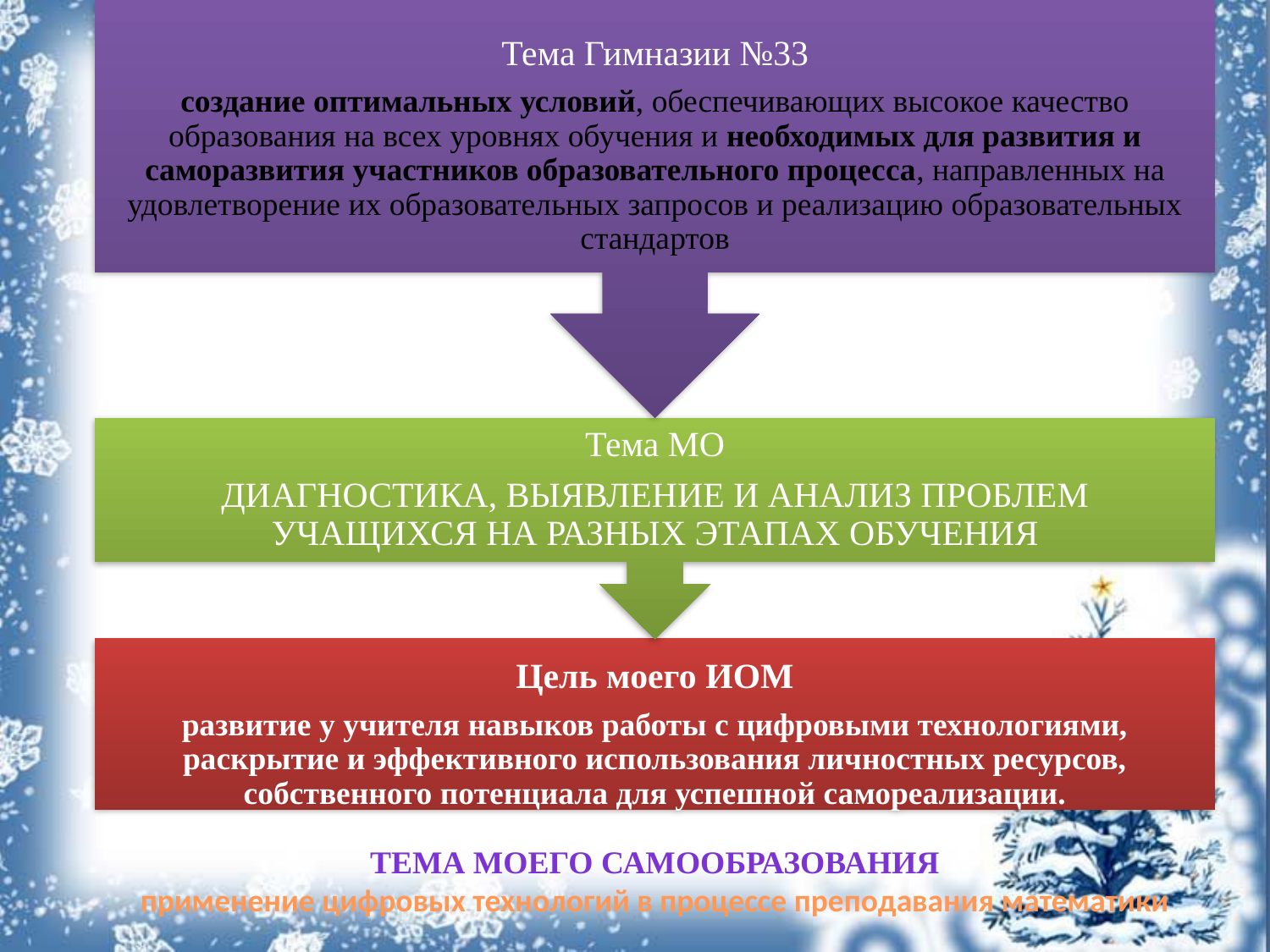

Цель моего ИОМ
развитие у учителя навыков работы с цифровыми технологиями, раскрытие и эффективного использования личностных ресурсов, собственного потенциала для успешной самореализации.

Тема МО
ДИАГНОСТИКА, ВЫЯВЛЕНИЕ И АНАЛИЗ ПРОБЛЕМ УЧАЩИХСЯ НА РАЗНЫХ ЭТАПАХ ОБУЧЕНИЯ

Тема Гимназии №33
создание оптимальных условий, обеспечивающих высокое качество образования на всех уровнях обучения и необходимых для развития и саморазвития участников образовательного процесса, направленных на удовлетворение их образовательных запросов и реализацию образовательных стандартов

Тема моего самообразования
применение цифровых технологий в процессе преподавания математики